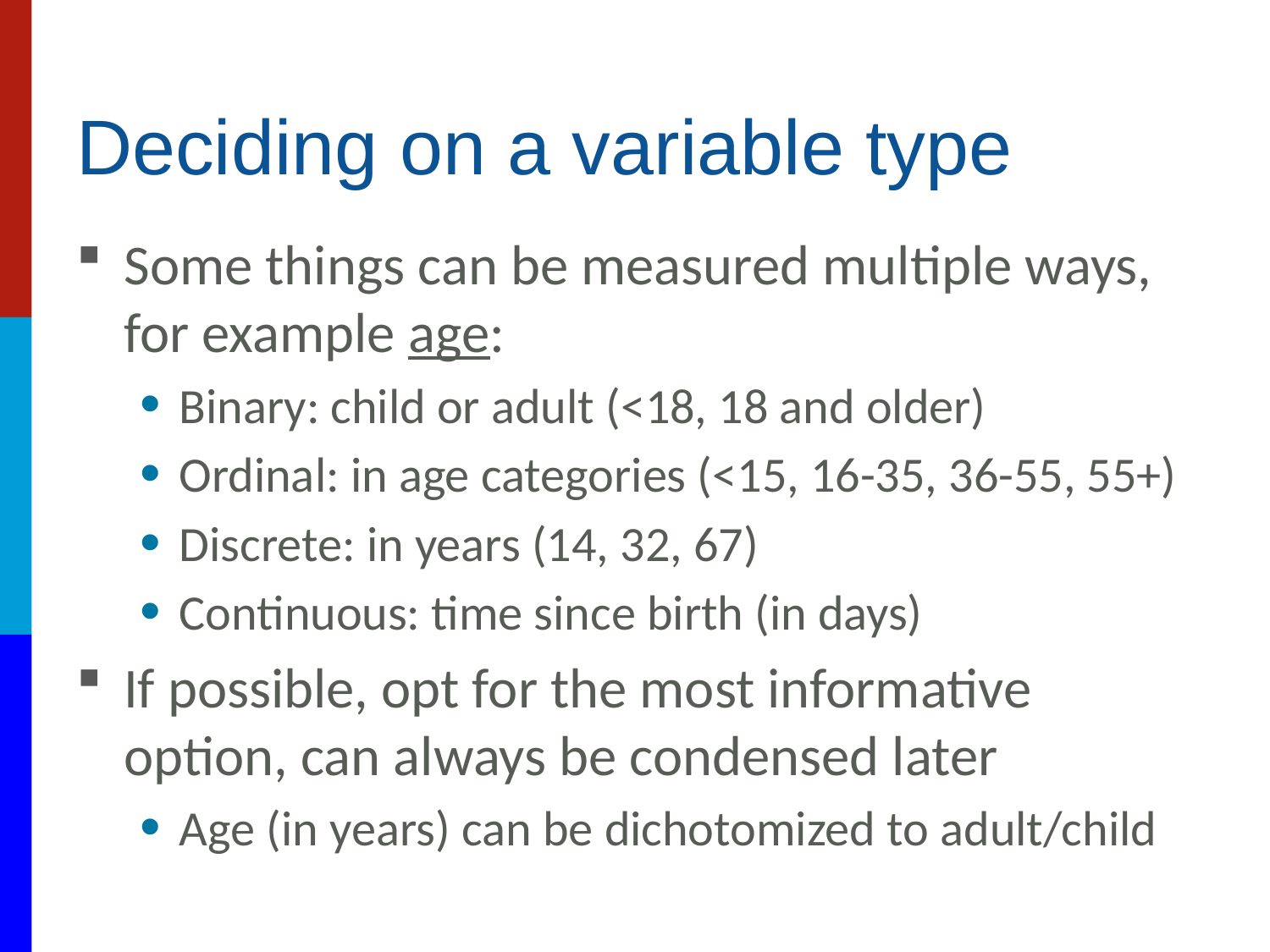

# Deciding on a variable type
Some things can be measured multiple ways, for example age:
Binary: child or adult (<18, 18 and older)
Ordinal: in age categories (<15, 16-35, 36-55, 55+)
Discrete: in years (14, 32, 67)
Continuous: time since birth (in days)
If possible, opt for the most informative option, can always be condensed later
Age (in years) can be dichotomized to adult/child